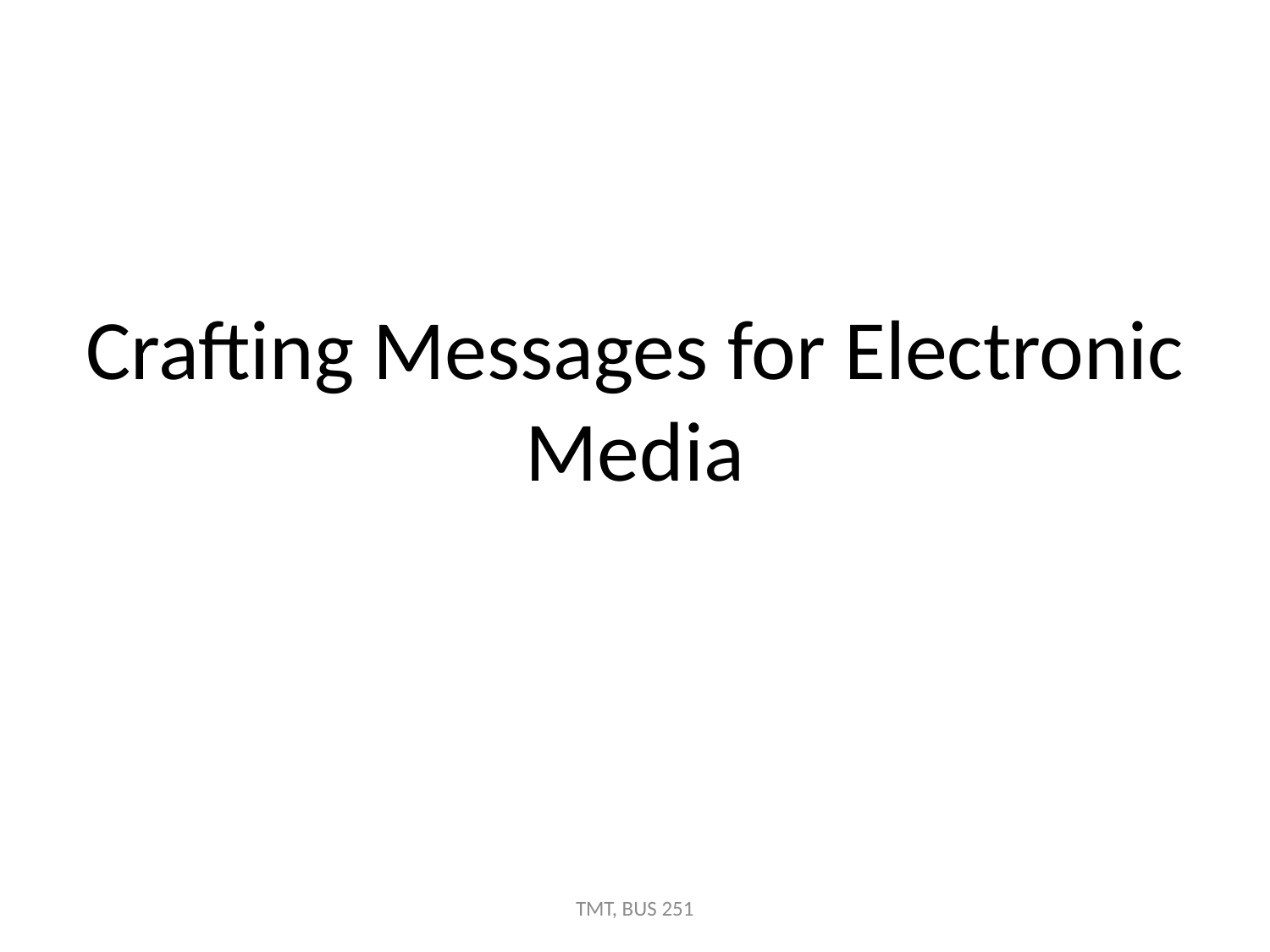

# Crafting Messages for Electronic Media
TMT, BUS 251